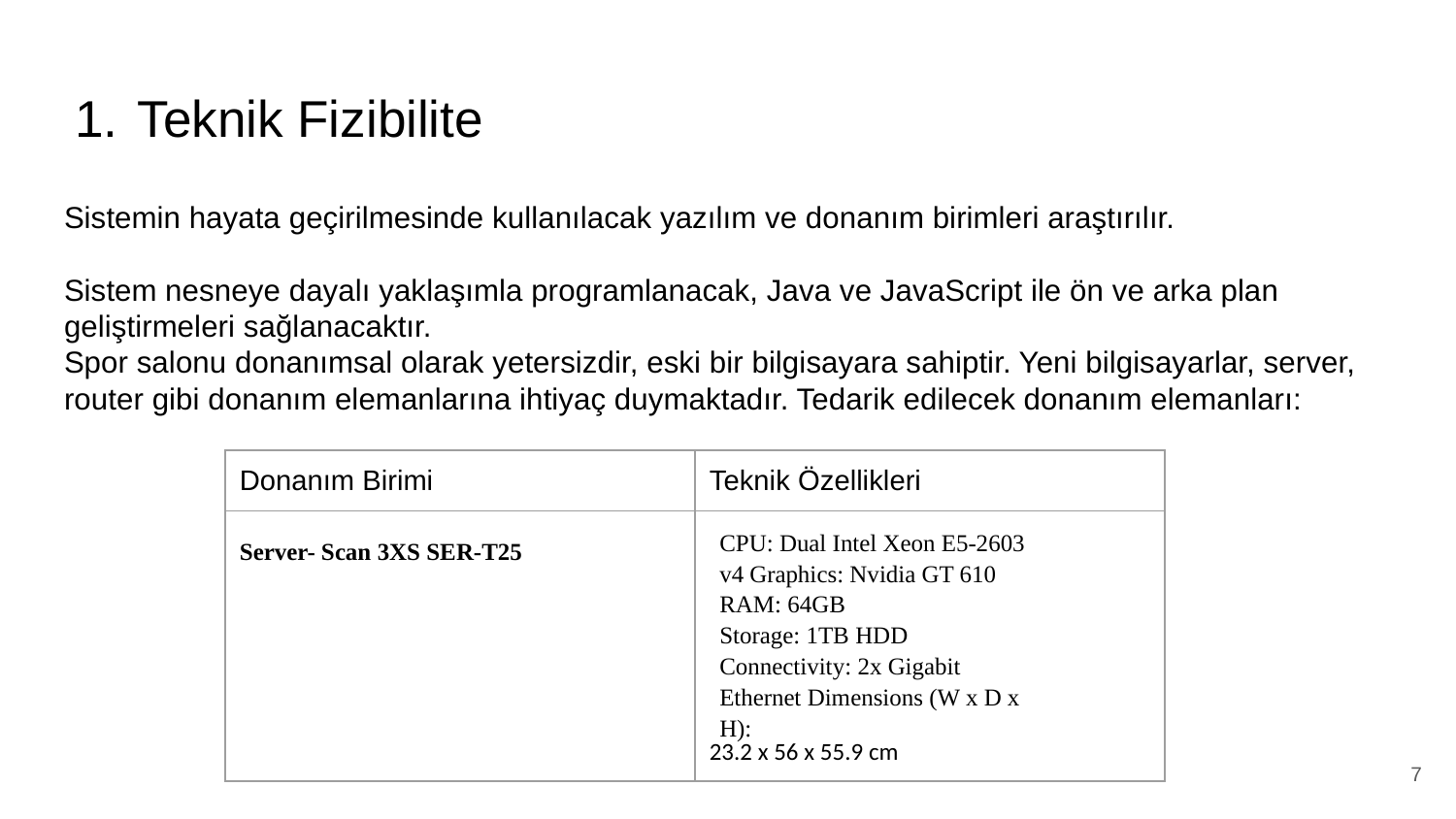

# Teknik Fizibilite
Sistemin hayata geçirilmesinde kullanılacak yazılım ve donanım birimleri araştırılır.

Sistem nesneye dayalı yaklaşımla programlanacak, Java ve JavaScript ile ön ve arka plan geliştirmeleri sağlanacaktır.
Spor salonu donanımsal olarak yetersizdir, eski bir bilgisayara sahiptir. Yeni bilgisayarlar, server, router gibi donanım elemanlarına ihtiyaç duymaktadır. Tedarik edilecek donanım elemanları:

| Donanım Birimi | Teknik Özellikleri |
| --- | --- |
| Server- Scan 3XS SER-T25 | CPU: Dual Intel Xeon E5-2603 v4 Graphics: Nvidia GT 610 RAM: 64GB Storage: 1TB HDD Connectivity: 2x Gigabit Ethernet Dimensions (W x D x H): 23.2 x 56 x 55.9 cm |
7